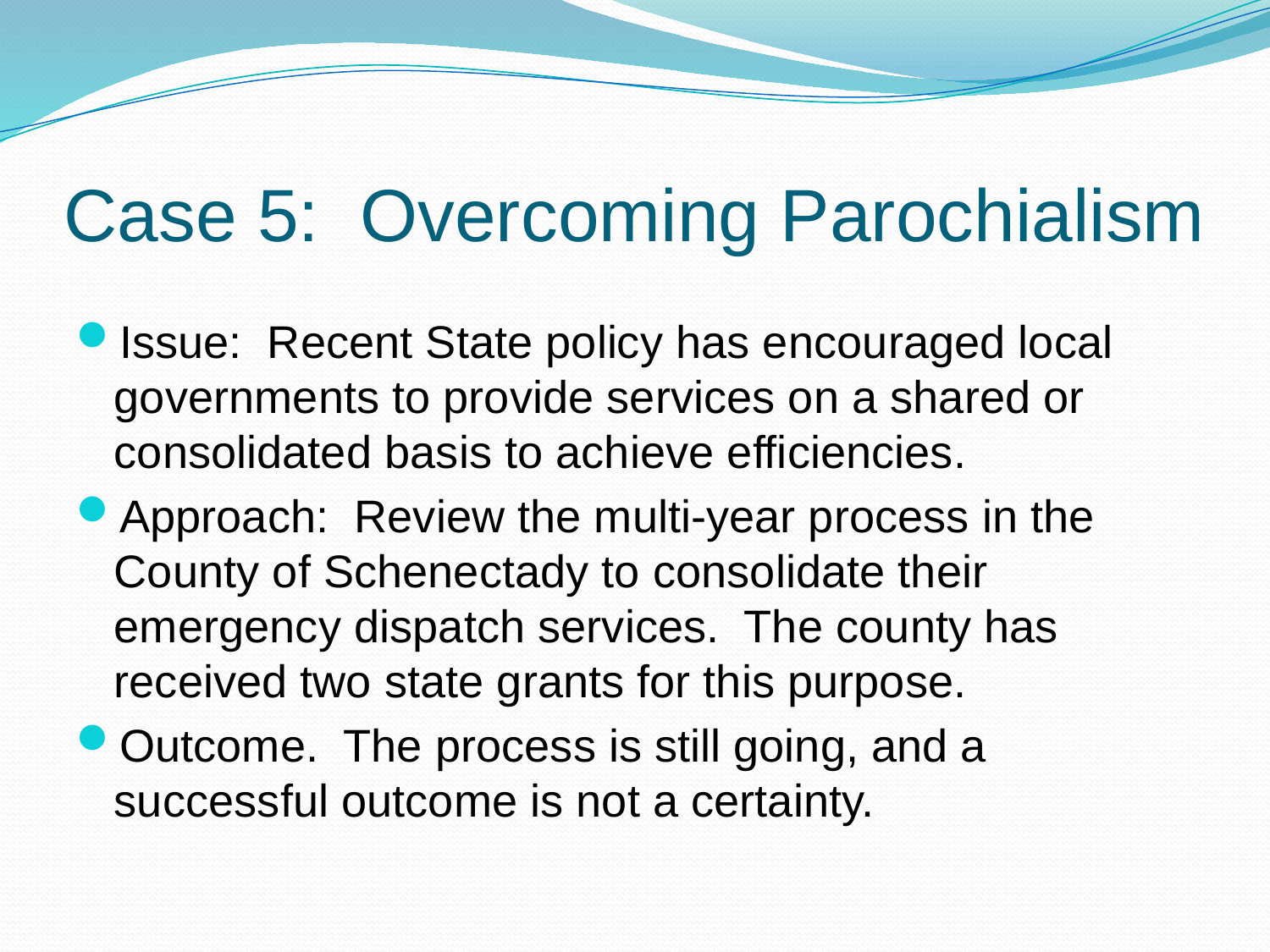

# Case 5:  Overcoming Parochialism
Issue:  Recent State policy has encouraged local governments to provide services on a shared or consolidated basis to achieve efficiencies.
Approach:  Review the multi-year process in the County of Schenectady to consolidate their emergency dispatch services.  The county has received two state grants for this purpose.
Outcome.  The process is still going, and a successful outcome is not a certainty.